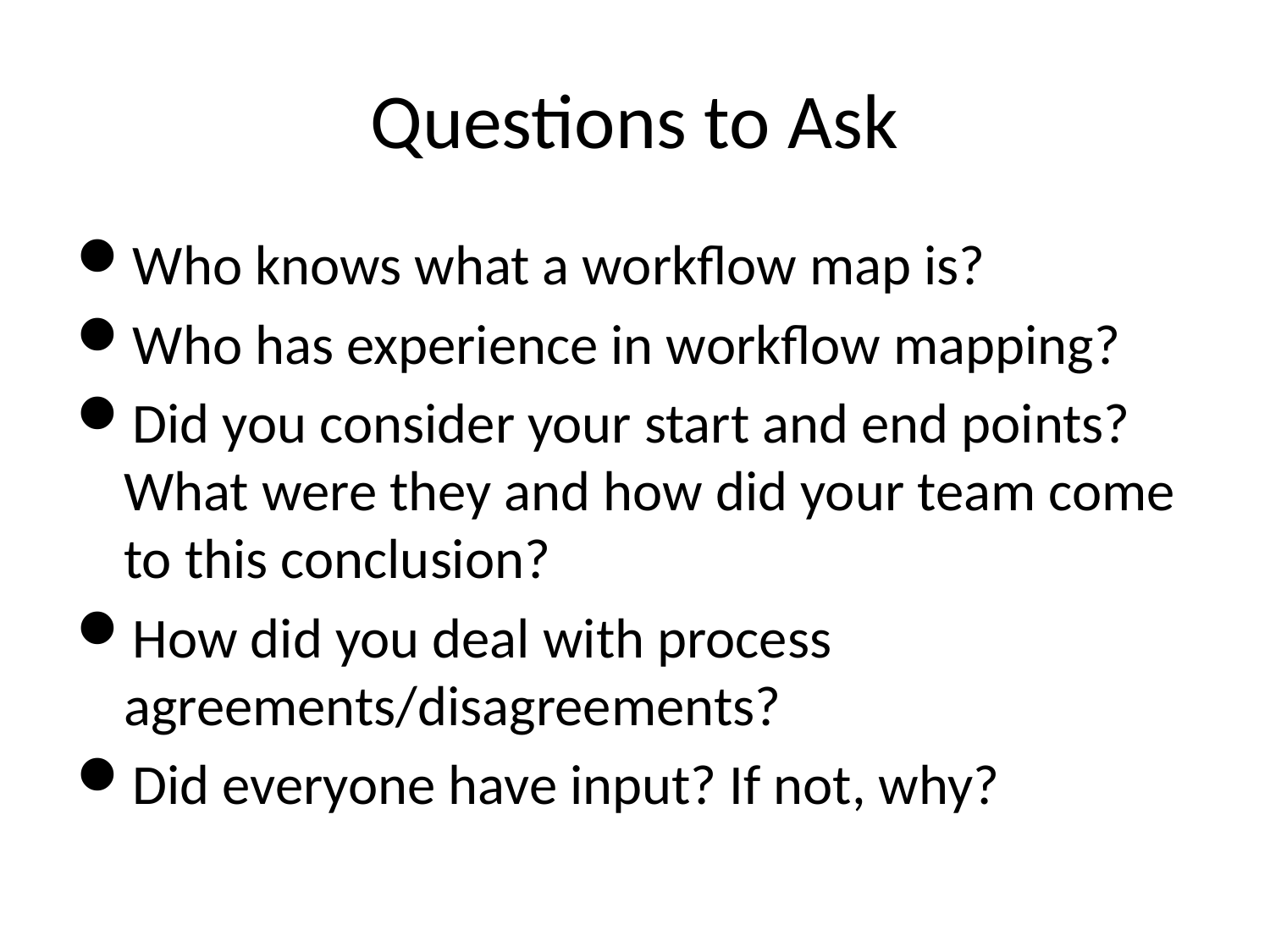

# Questions to Ask
Who knows what a workflow map is?
Who has experience in workflow mapping?
Did you consider your start and end points? What were they and how did your team come to this conclusion?
How did you deal with process agreements/disagreements?
Did everyone have input? If not, why?